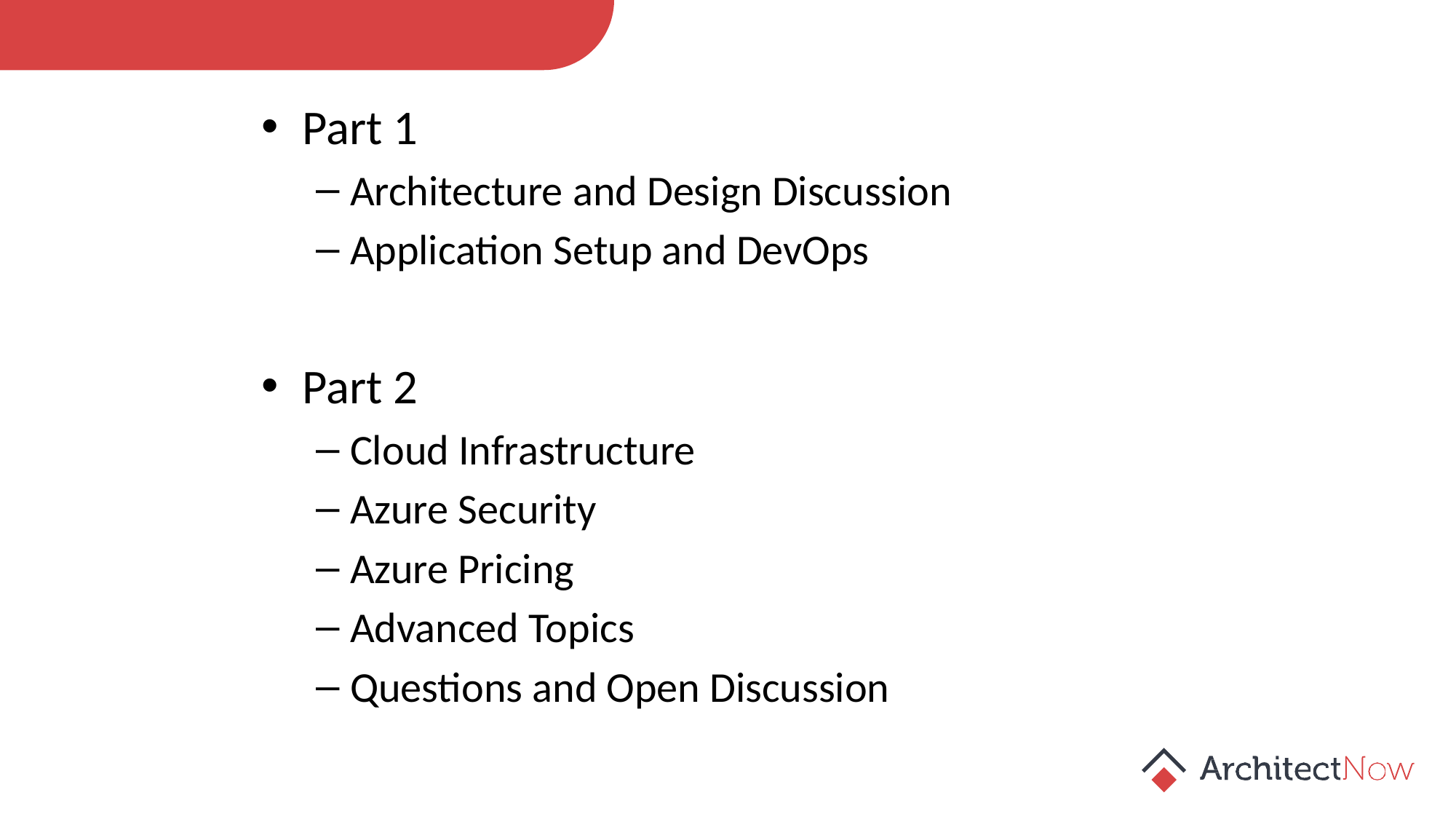

Part 1
Architecture and Design Discussion
Application Setup and DevOps

Part 2
Cloud Infrastructure
Azure Security
Azure Pricing
Advanced Topics
Questions and Open Discussion